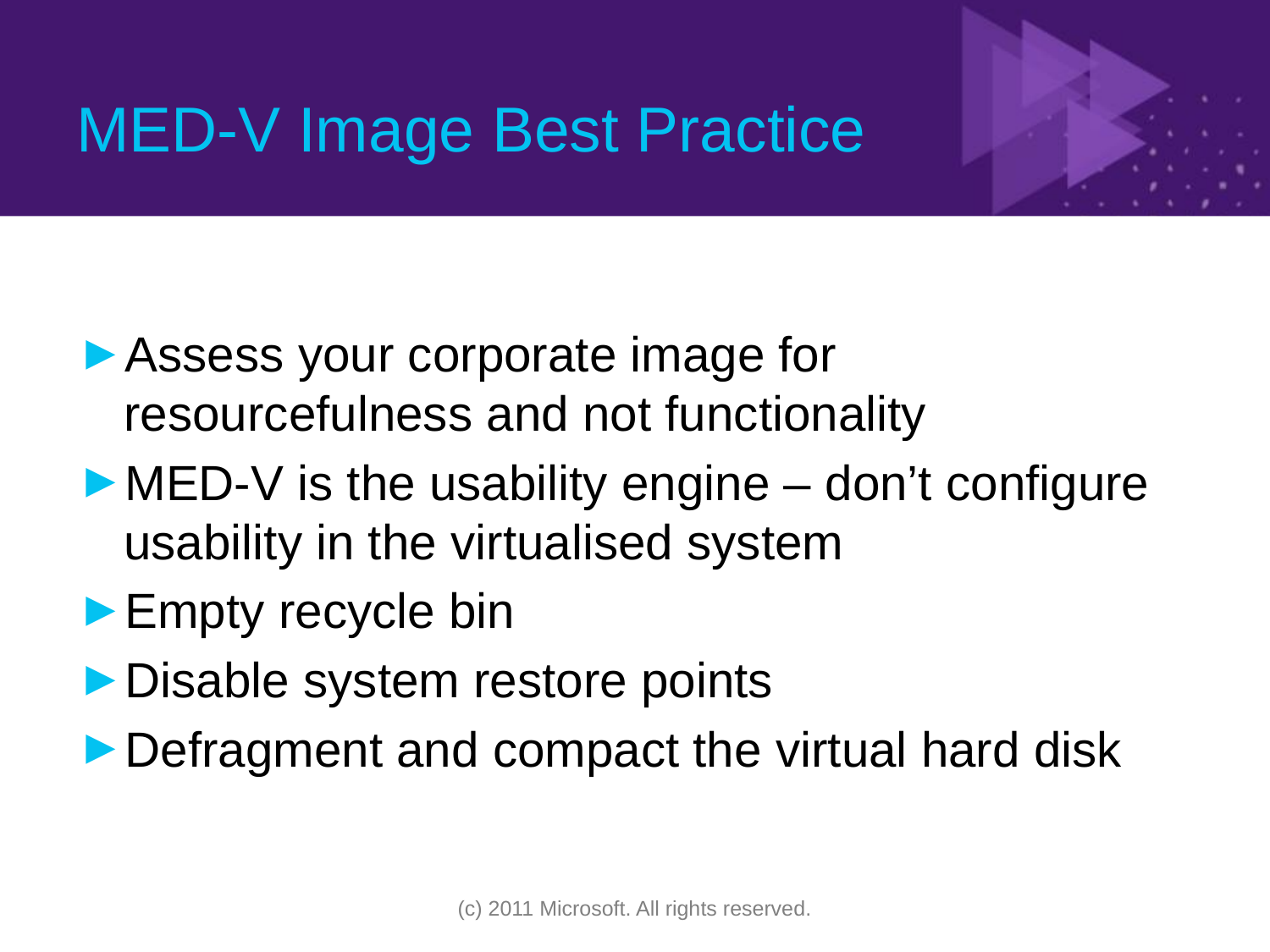

# MED-V Image Best Practice
Assess your corporate image for resourcefulness and not functionality
MED-V is the usability engine – don’t configure usability in the virtualised system
Empty recycle bin
Disable system restore points
Defragment and compact the virtual hard disk
(c) 2011 Microsoft. All rights reserved.